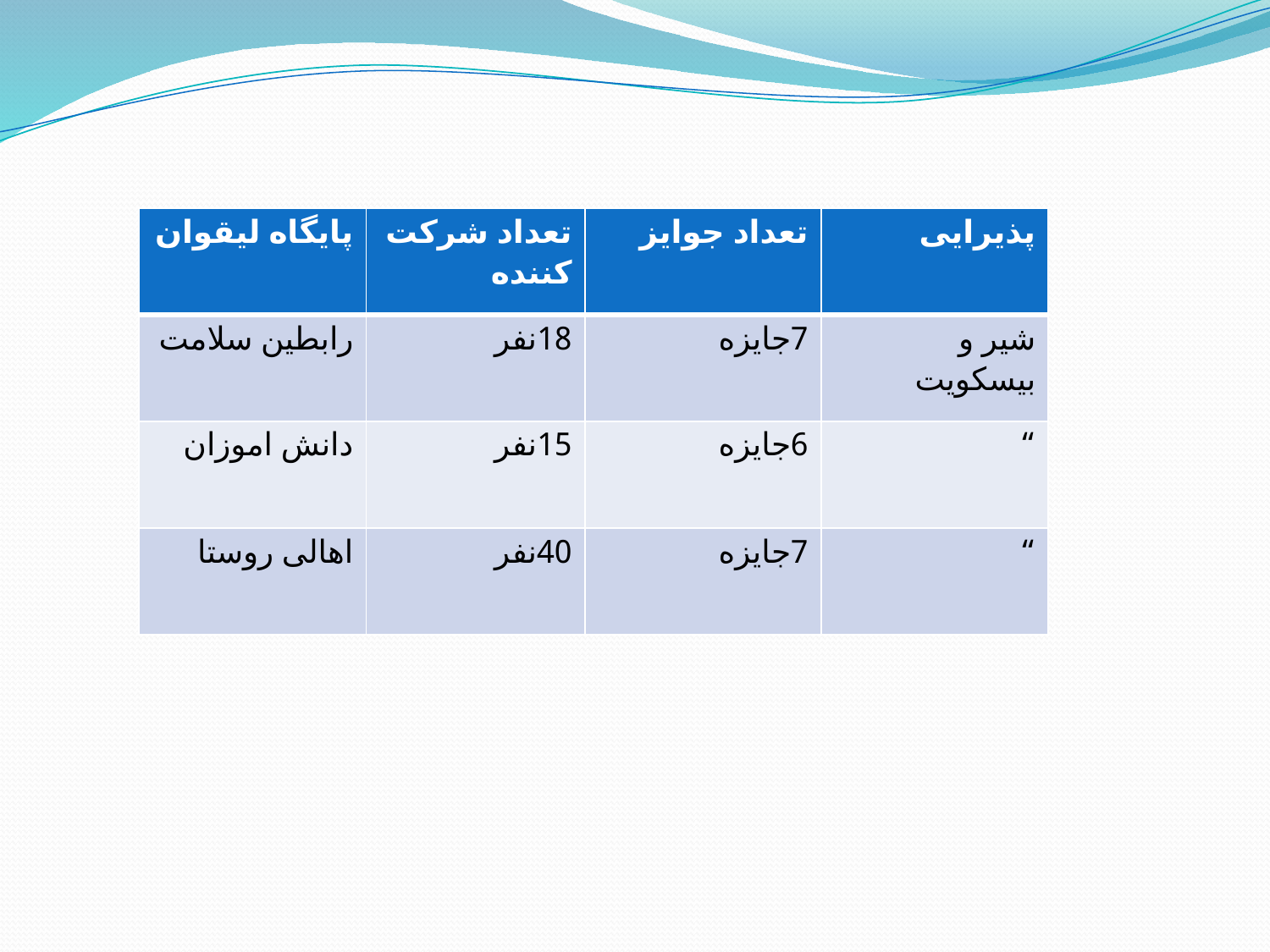

| پایگاه لیقوان | تعداد شرکت کننده | تعداد جوایز | پذیرایی |
| --- | --- | --- | --- |
| رابطین سلامت | 18نفر | 7جایزه | شیر و بیسکویت |
| دانش اموزان | 15نفر | 6جایزه | “ |
| اهالی روستا | 40نفر | 7جایزه | “ |